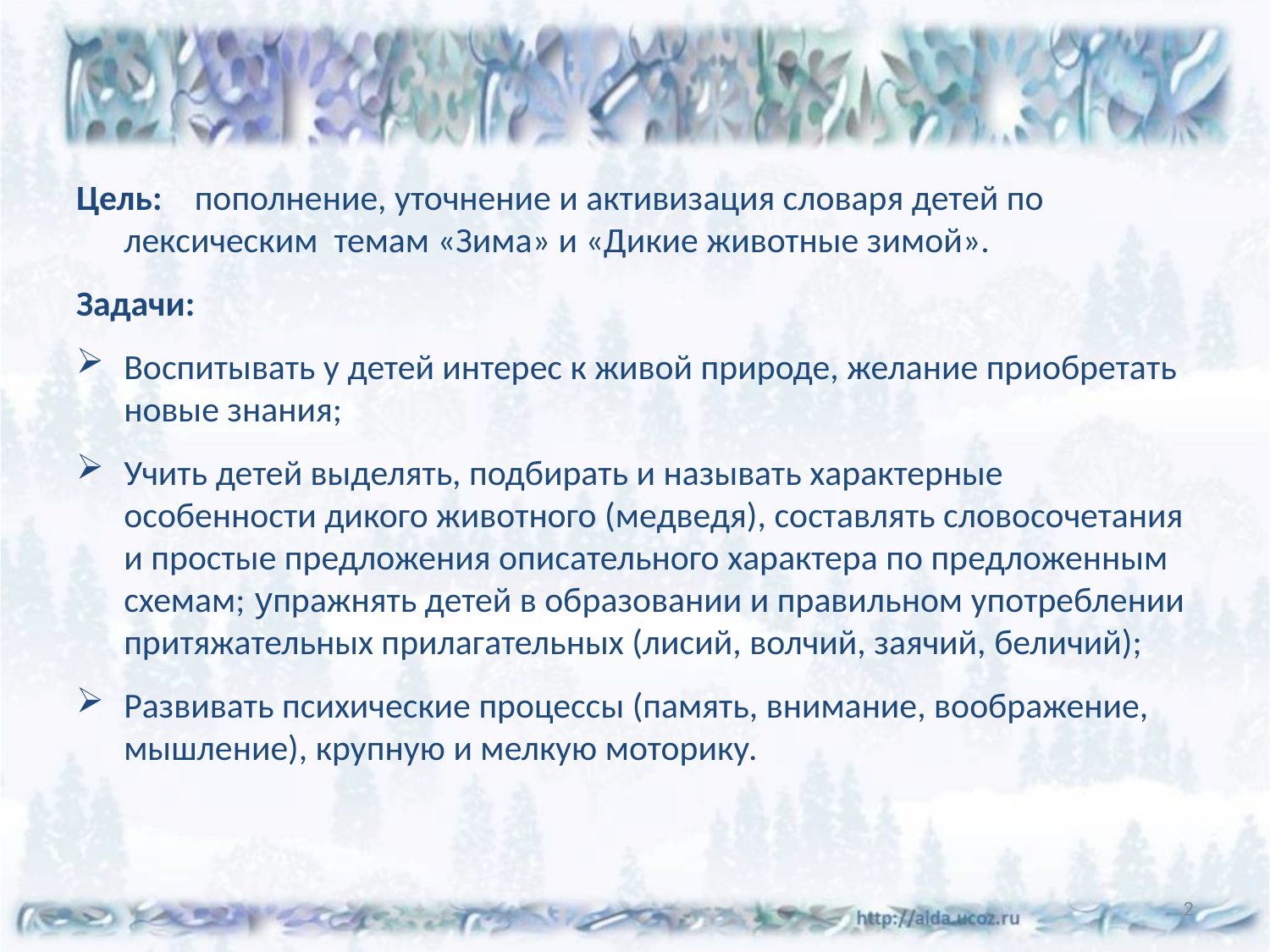

Цель:    пополнение, уточнение и активизация словаря детей по лексическим  темам «Зима» и «Дикие животные зимой».
Задачи:
Воспитывать у детей интерес к живой природе, желание приобретать новые знания;
Учить детей выделять, подбирать и называть характерные особенности дикого животного (медведя), составлять словосочетания и простые предложения описательного характера по предложенным схемам; упражнять детей в образовании и правильном употреблении притяжательных прилагательных (лисий, волчий, заячий, беличий);
Развивать психические процессы (память, внимание, воображение, мышление), крупную и мелкую моторику.

2